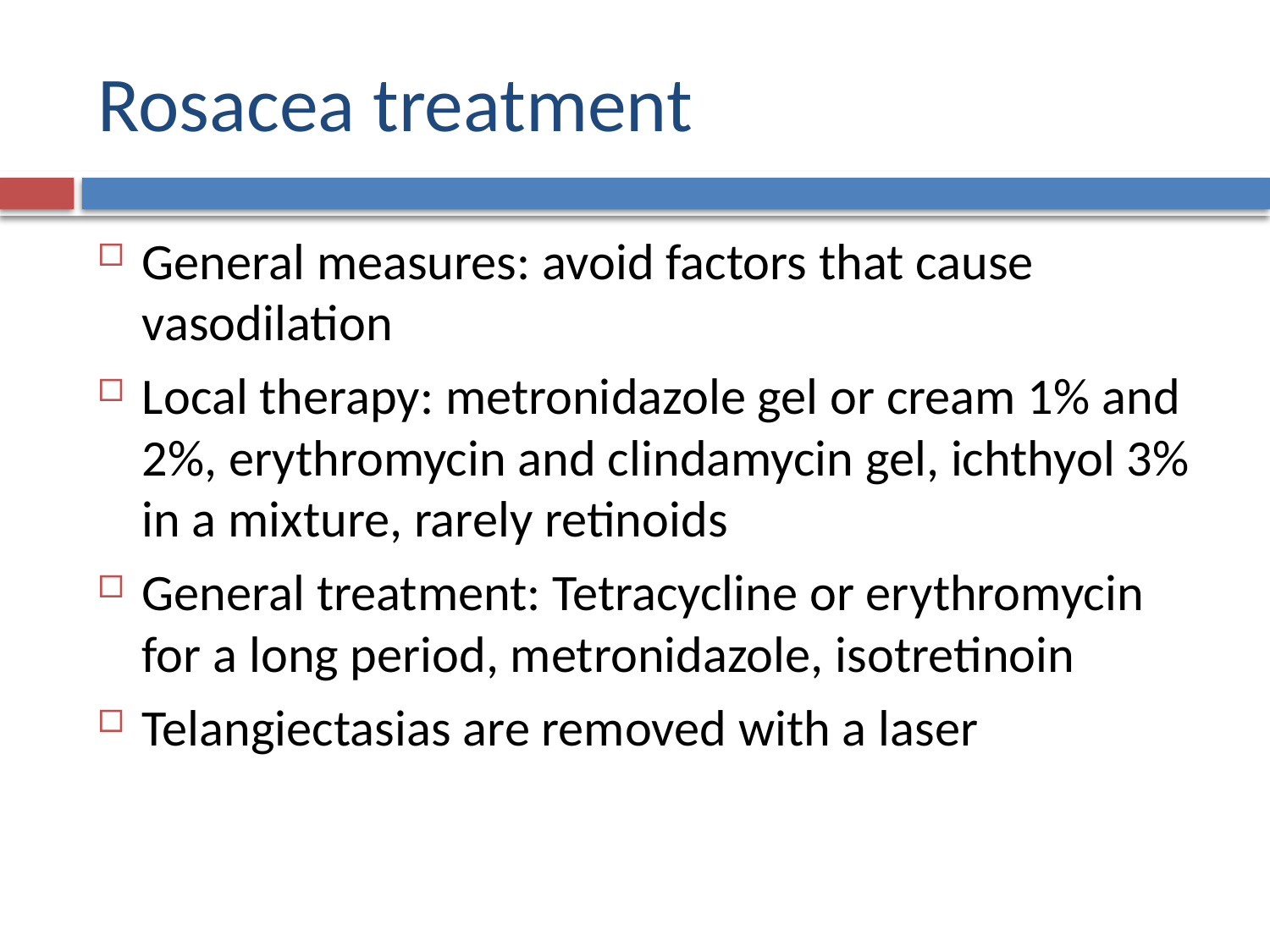

# Rosacea treatment
General measures: avoid factors that cause vasodilation
Local therapy: metronidazole gel or cream 1% and 2%, erythromycin and clindamycin gel, ichthyol 3% in a mixture, rarely retinoids
General treatment: Tetracycline or erythromycin for a long period, metronidazole, isotretinoin
Telangiectasias are removed with a laser